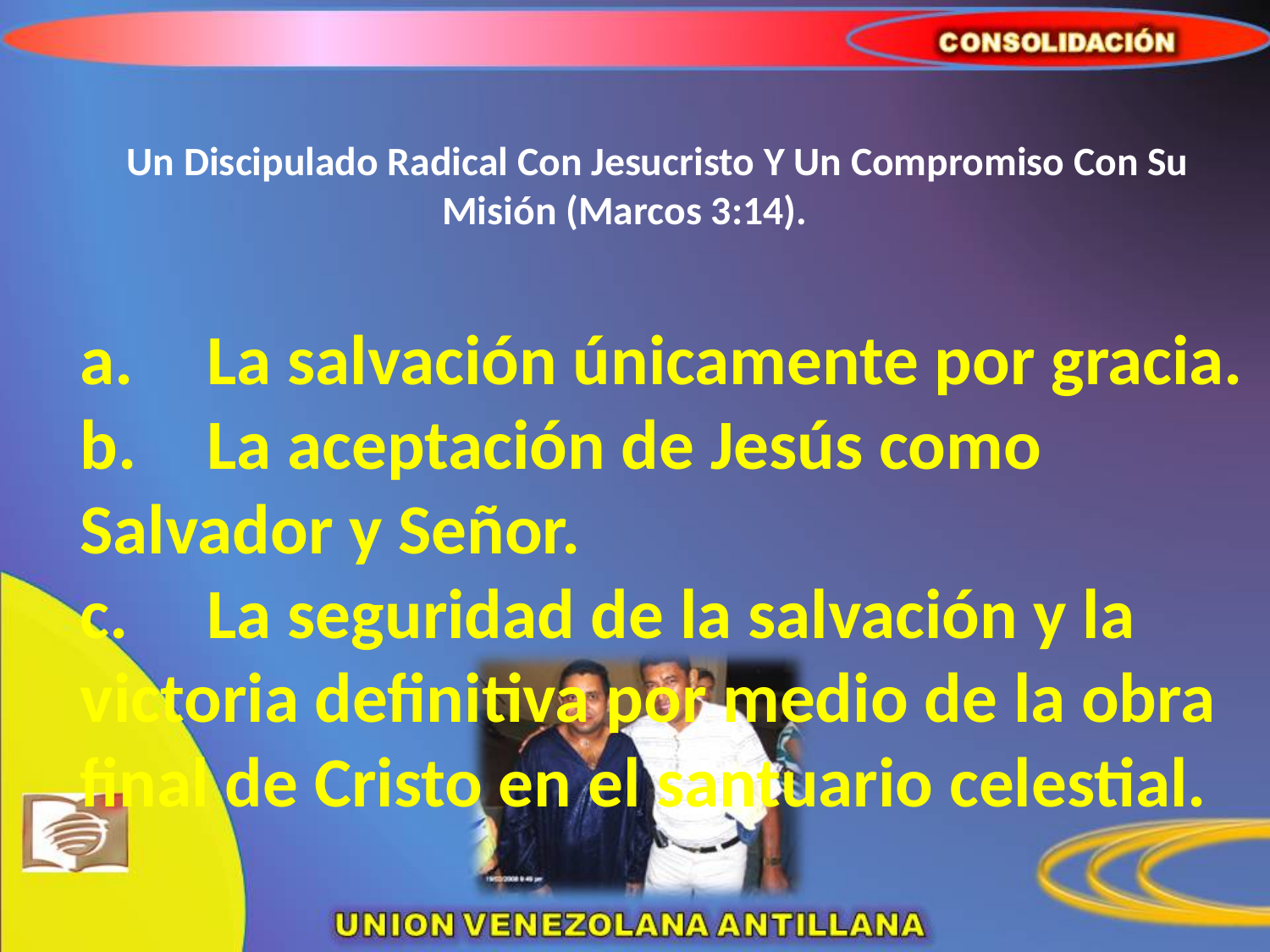

# Un Discipulado Radical Con Jesucristo Y Un Compromiso Con Su Misión (Marcos 3:14).
	a.	La salvación únicamente por gracia.
b.	La aceptación de Jesús como Salvador y Señor.
c.	La seguridad de la salvación y la victoria definitiva por medio de la obra final de Cristo en el santuario celestial.